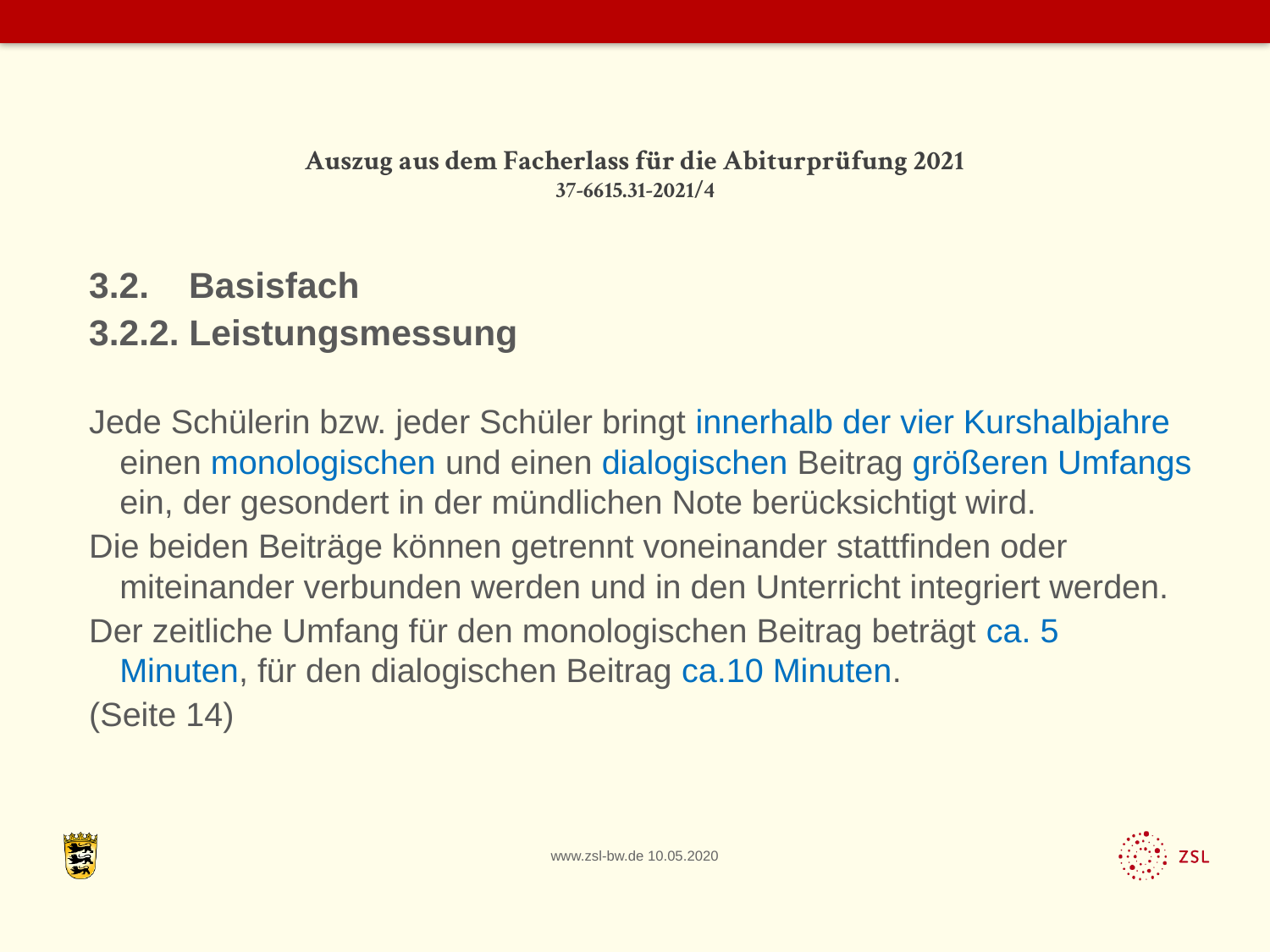

# Auszug aus dem Facherlass für die Abiturprüfung 2021 37-6615.31-2021/4
3.2.    Basisfach
3.2.2. Leistungsmessung

Jede Schülerin bzw. jeder Schüler bringt innerhalb der vier Kurshalbjahre einen monologischen und einen dialogischen Beitrag größeren Umfangs ein, der gesondert in der mündlichen Note berücksichtigt wird.
Die beiden Beiträge können getrennt voneinander stattfinden oder miteinander verbunden werden und in den Unterricht integriert werden.
Der zeitliche Umfang für den monologischen Beitrag beträgt ca. 5 Minuten, für den dialogischen Beitrag ca.10 Minuten.
(Seite 14)